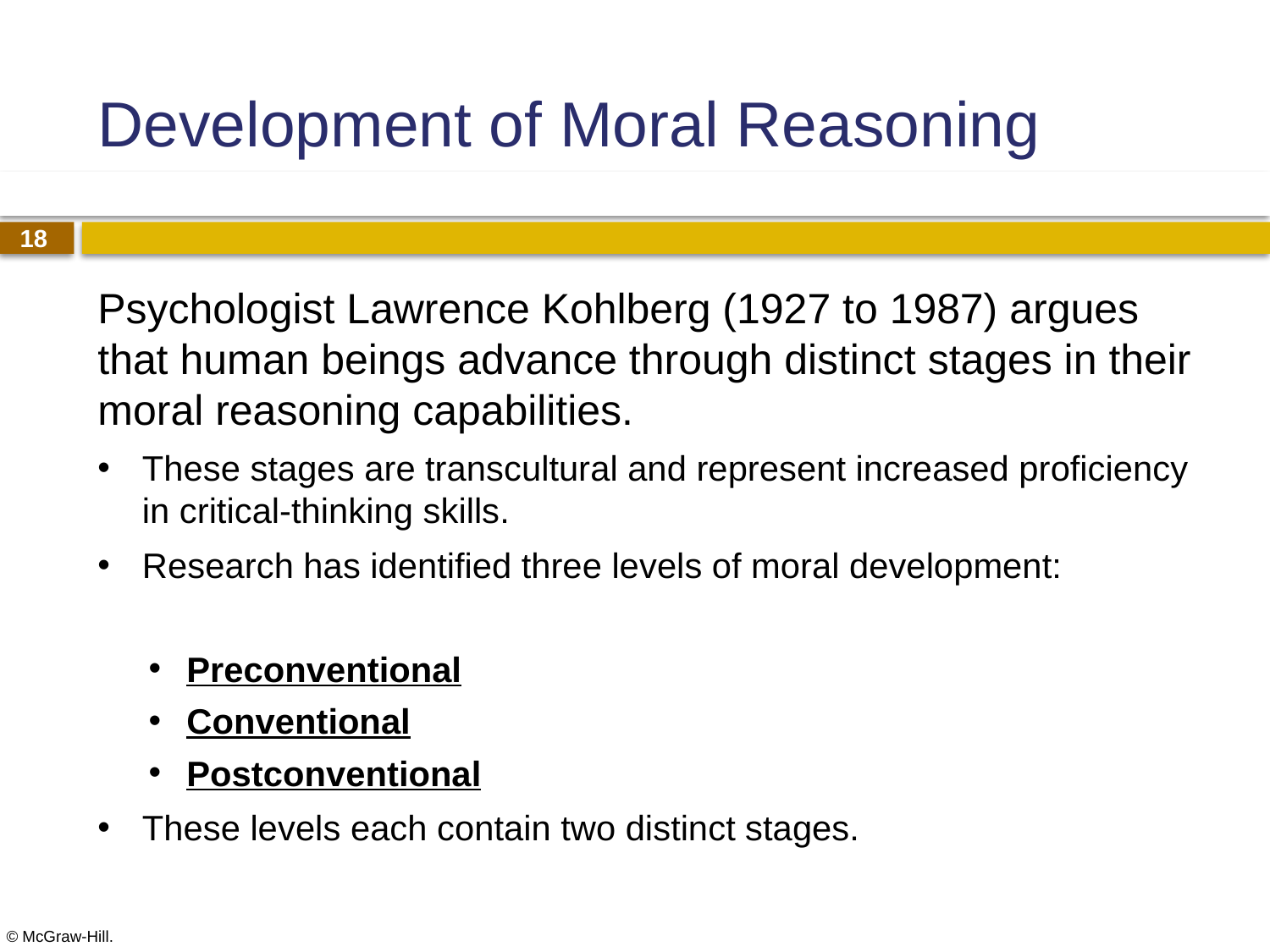

# Development of Moral Reasoning
Psychologist Lawrence Kohlberg (1927 to 1987) argues that human beings advance through distinct stages in their moral reasoning capabilities.
These stages are transcultural and represent increased proficiency in critical-thinking skills.
Research has identified three levels of moral development:

Preconventional
Conventional
Postconventional
These levels each contain two distinct stages.